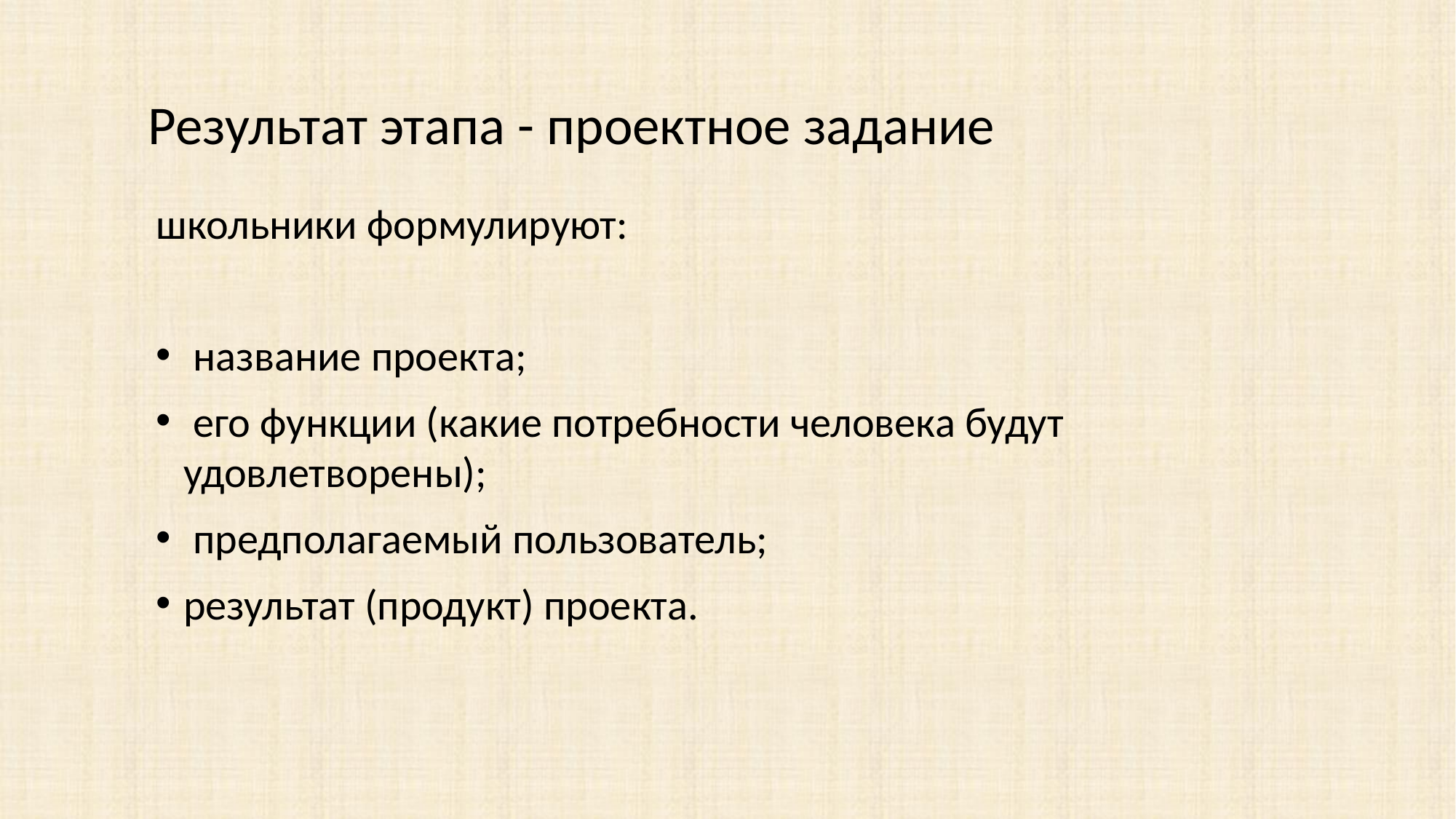

Результат этапа - проектное задание
школьники формулируют:

 название проекта;
 его функции (какие потребности человека будут удовлетворены);
 предполагаемый пользователь;
результат (продукт) проекта.